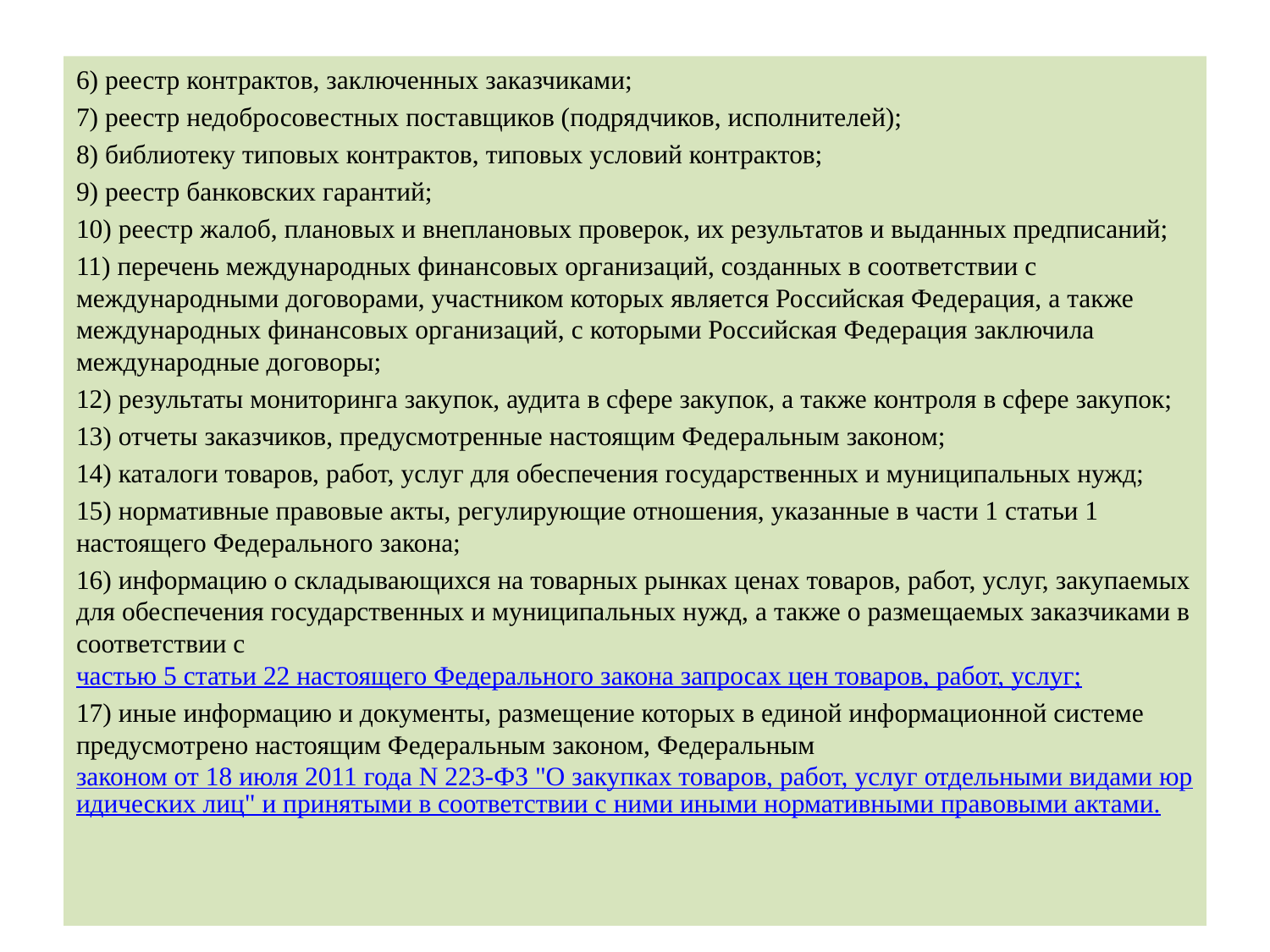

6) реестр контрактов, заключенных заказчиками;
7) реестр недобросовестных поставщиков (подрядчиков, исполнителей);
8) библиотеку типовых контрактов, типовых условий контрактов;
9) реестр банковских гарантий;
10) реестр жалоб, плановых и внеплановых проверок, их результатов и выданных предписаний;
11) перечень международных финансовых организаций, созданных в соответствии с международными договорами, участником которых является Российская Федерация, а также международных финансовых организаций, с которыми Российская Федерация заключила международные договоры;
12) результаты мониторинга закупок, аудита в сфере закупок, а также контроля в сфере закупок;
13) отчеты заказчиков, предусмотренные настоящим Федеральным законом;
14) каталоги товаров, работ, услуг для обеспечения государственных и муниципальных нужд;
15) нормативные правовые акты, регулирующие отношения, указанные в части 1 статьи 1 настоящего Федерального закона;
16) информацию о складывающихся на товарных рынках ценах товаров, работ, услуг, закупаемых для обеспечения государственных и муниципальных нужд, а также о размещаемых заказчиками в соответствии с частью 5 статьи 22 настоящего Федерального закона запросах цен товаров, работ, услуг;
17) иные информацию и документы, размещение которых в единой информационной системе предусмотрено настоящим Федеральным законом, Федеральным законом от 18 июля 2011 года N 223-ФЗ "О закупках товаров, работ, услуг отдельными видами юридических лиц" и принятыми в соответствии с ними иными нормативными правовыми актами.